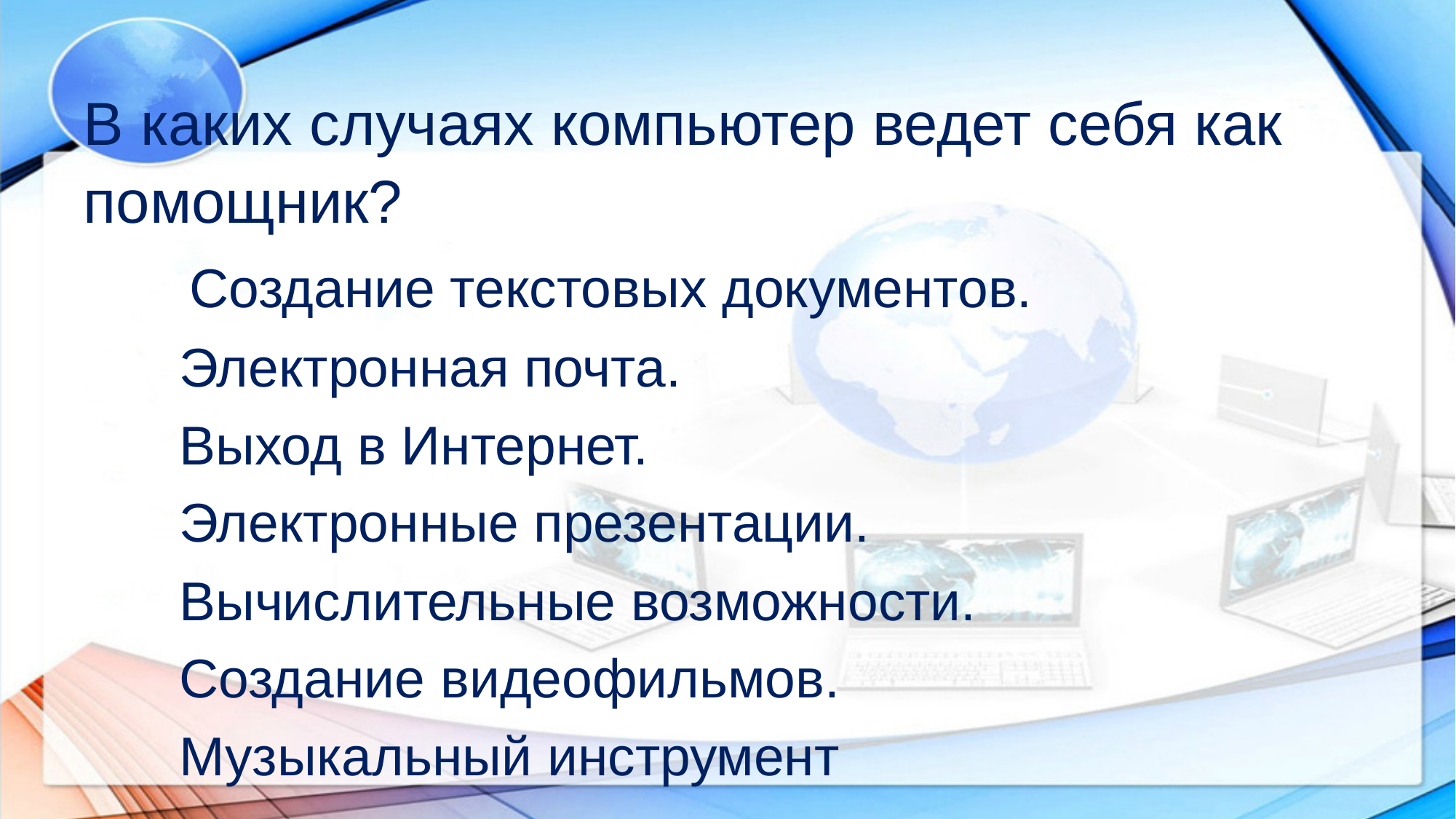

# В каких случаях компьютер ведет себя как помощник? Создание текстовых документов. Электронная почта. Выход в Интернет. Электронные презентации. Вычислительные возможности. Создание видеофильмов. Музыкальный инструмент